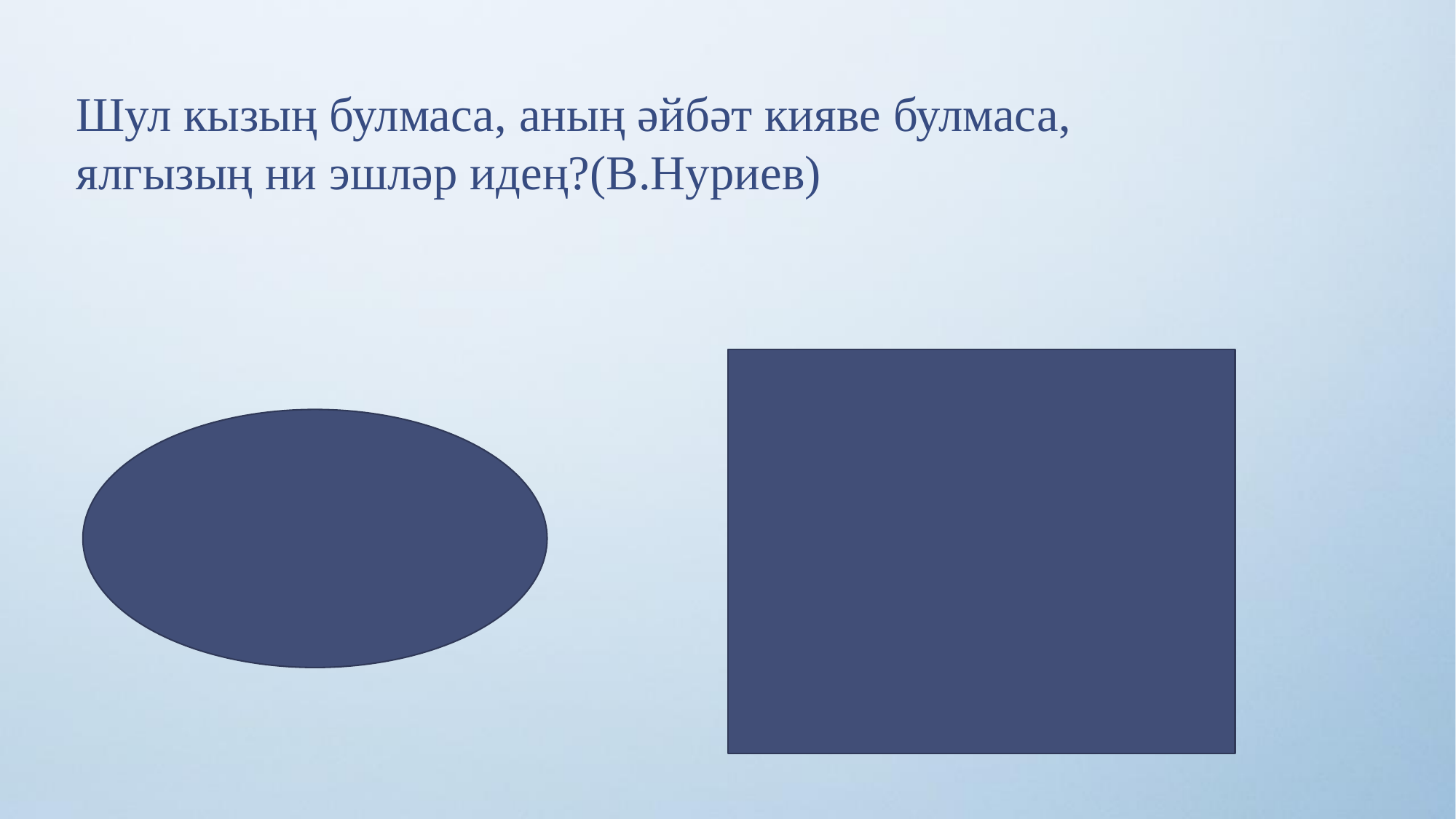

Шул кызың булмаса, аның әйбәт кияве булмаса, ялгызың ни эшләр идең?(В.Нуриев)

3

1

2
- са
- са

(…-са), (…-са),[    ]